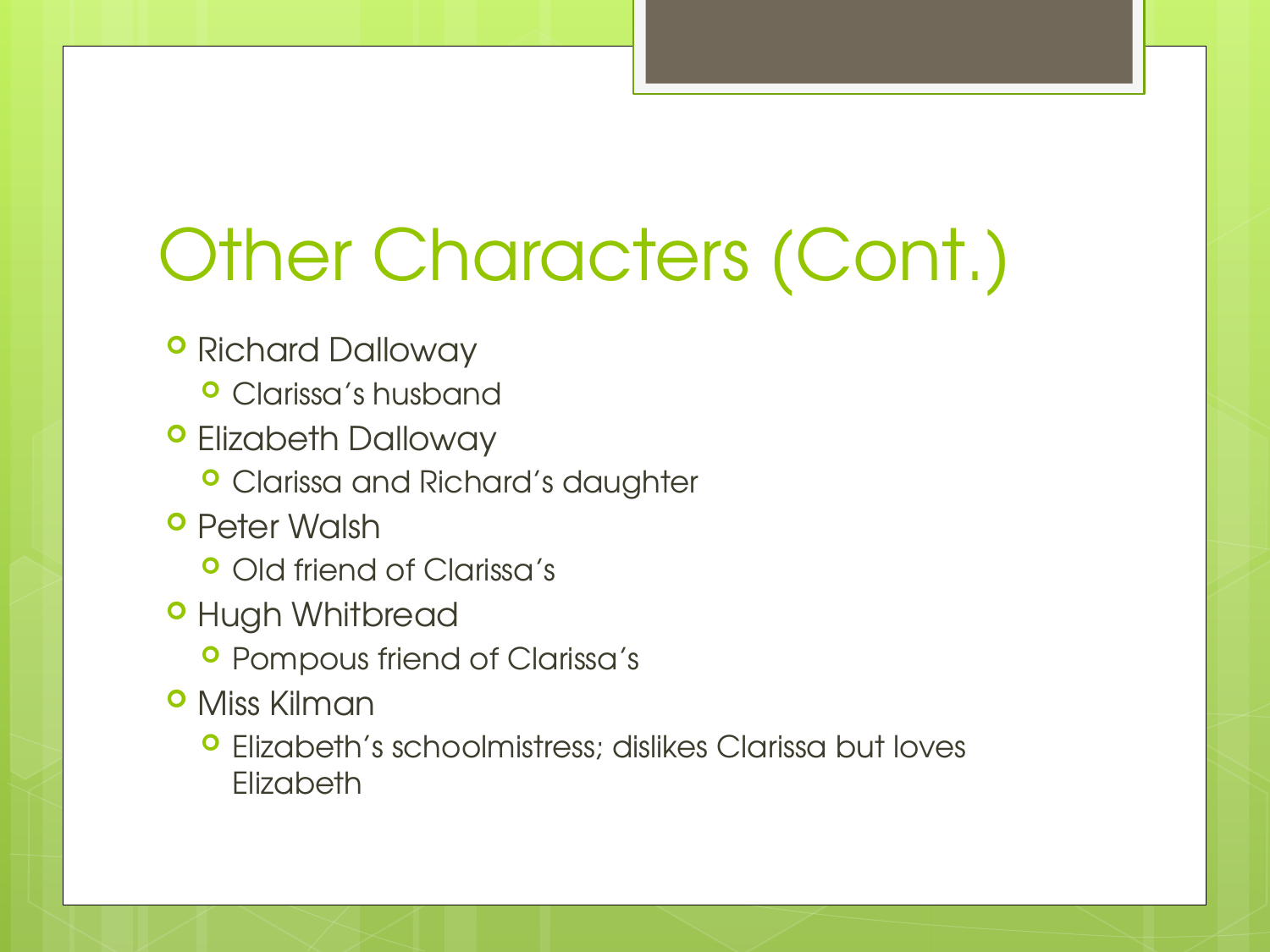

# Other Characters (Cont.)
Richard Dalloway
Clarissa’s husband
Elizabeth Dalloway
Clarissa and Richard’s daughter
Peter Walsh
Old friend of Clarissa’s
Hugh Whitbread
Pompous friend of Clarissa’s
Miss Kilman
Elizabeth’s schoolmistress; dislikes Clarissa but loves Elizabeth